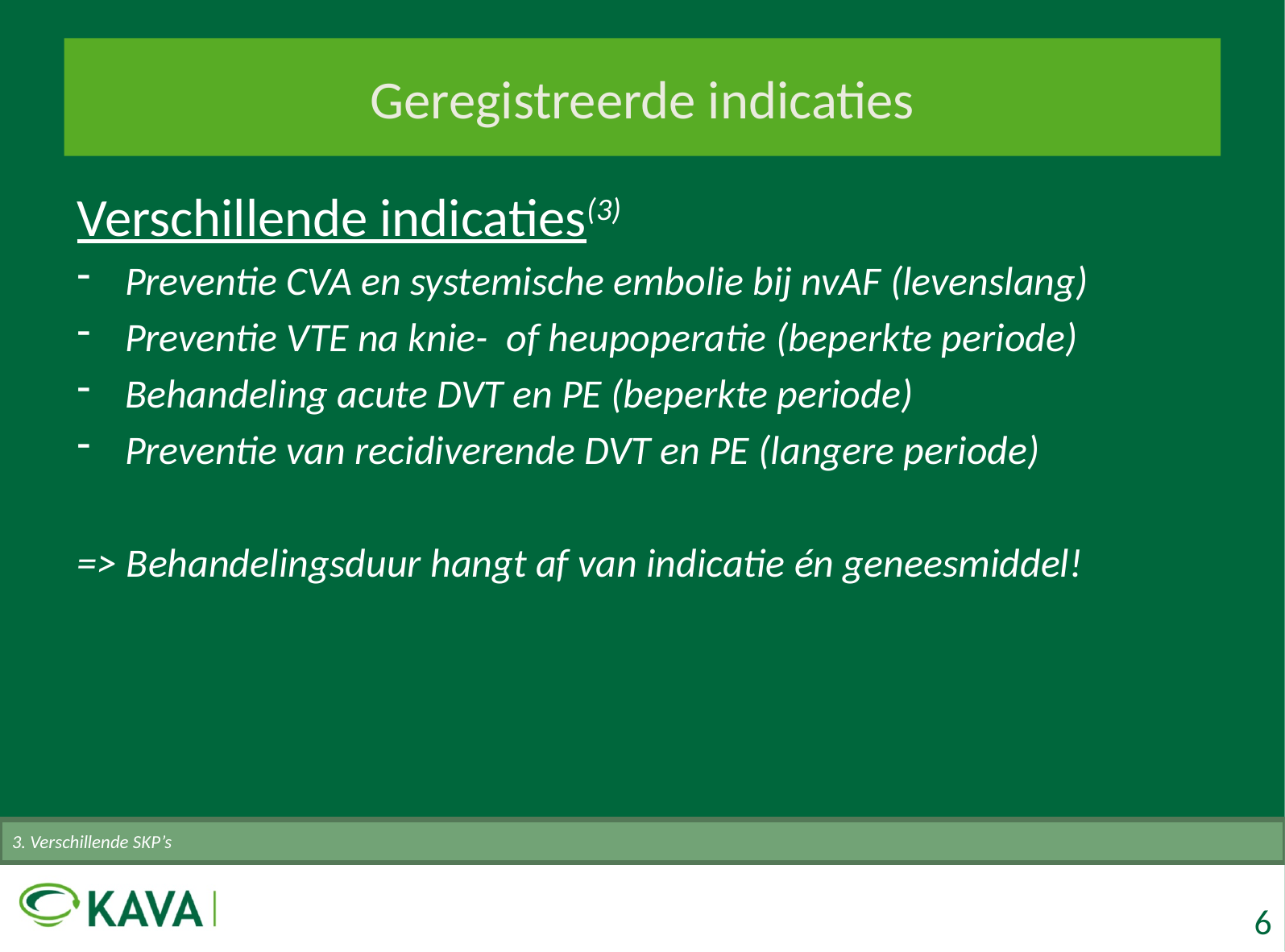

# Geregistreerde indicaties
Verschillende indicaties(3)
Preventie CVA en systemische embolie bij nvAF (levenslang)
Preventie VTE na knie-  of heupoperatie (beperkte periode)
Behandeling acute DVT en PE (beperkte periode)
Preventie van recidiverende DVT en PE (langere periode)

=> Behandelingsduur hangt af van indicatie én geneesmiddel!

3. Verschillende SKP’s
6